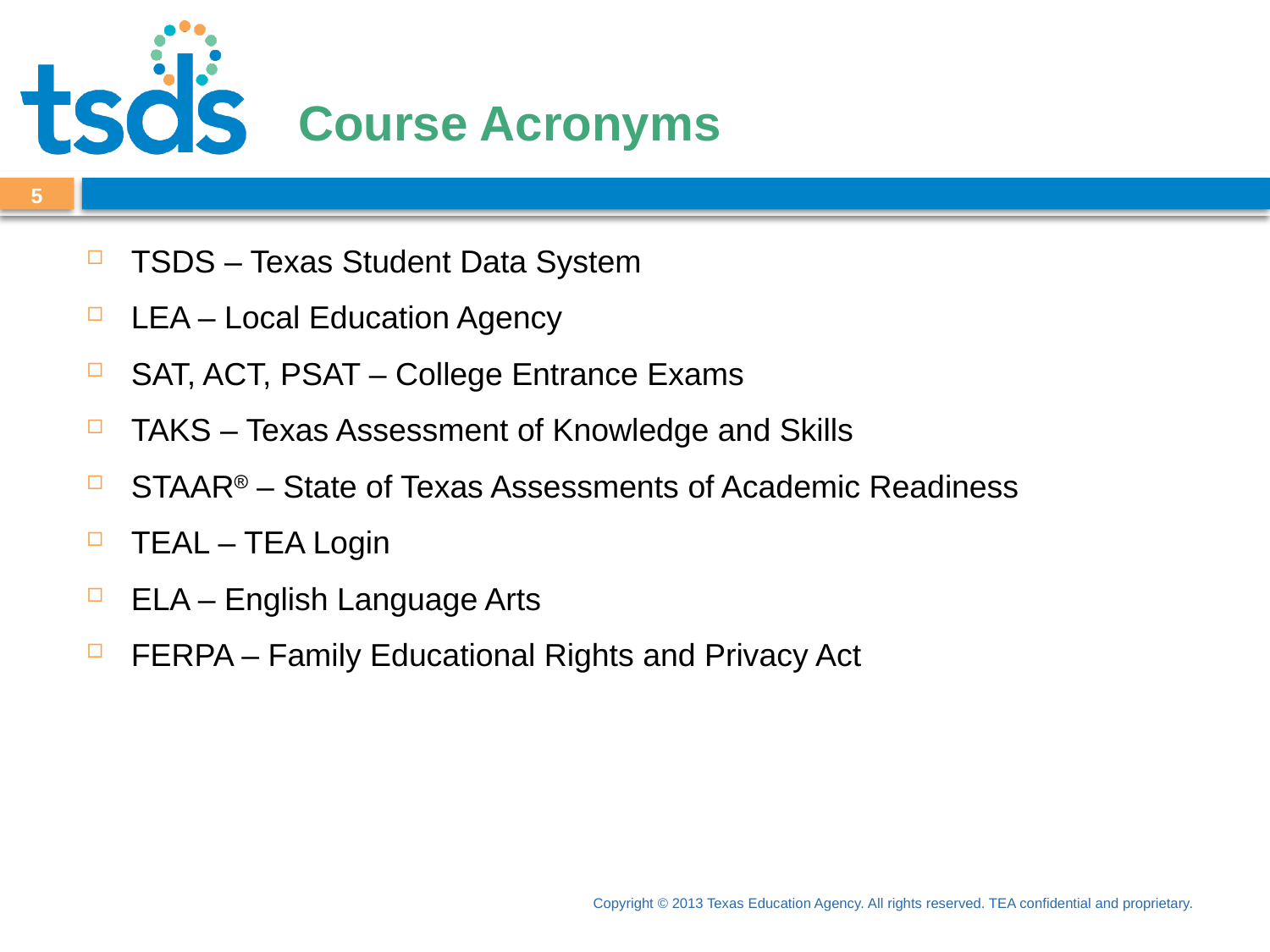

# Course Acronyms
5
TSDS – Texas Student Data System
LEA – Local Education Agency
SAT, ACT, PSAT – College Entrance Exams
TAKS – Texas Assessment of Knowledge and Skills
STAAR® – State of Texas Assessments of Academic Readiness
TEAL – TEA Login
ELA – English Language Arts
FERPA – Family Educational Rights and Privacy Act